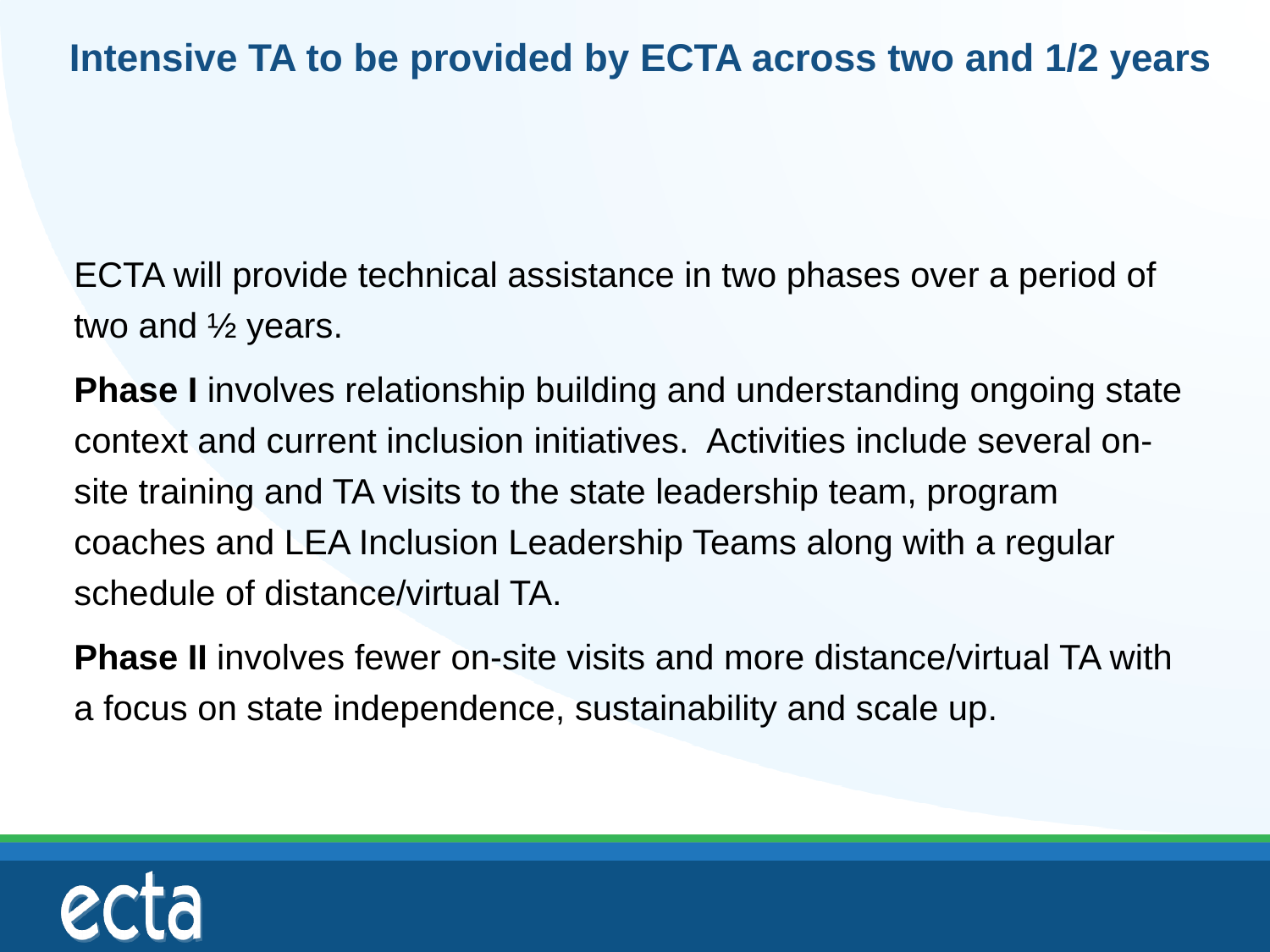

# Intensive TA to be provided by ECTA across two and 1/2 years
ECTA will provide technical assistance in two phases over a period of two and ½ years.
Phase I involves relationship building and understanding ongoing state context and current inclusion initiatives.  Activities include several on-site training and TA visits to the state leadership team, program coaches and LEA Inclusion Leadership Teams along with a regular schedule of distance/virtual TA.
Phase II involves fewer on-site visits and more distance/virtual TA with a focus on state independence, sustainability and scale up.